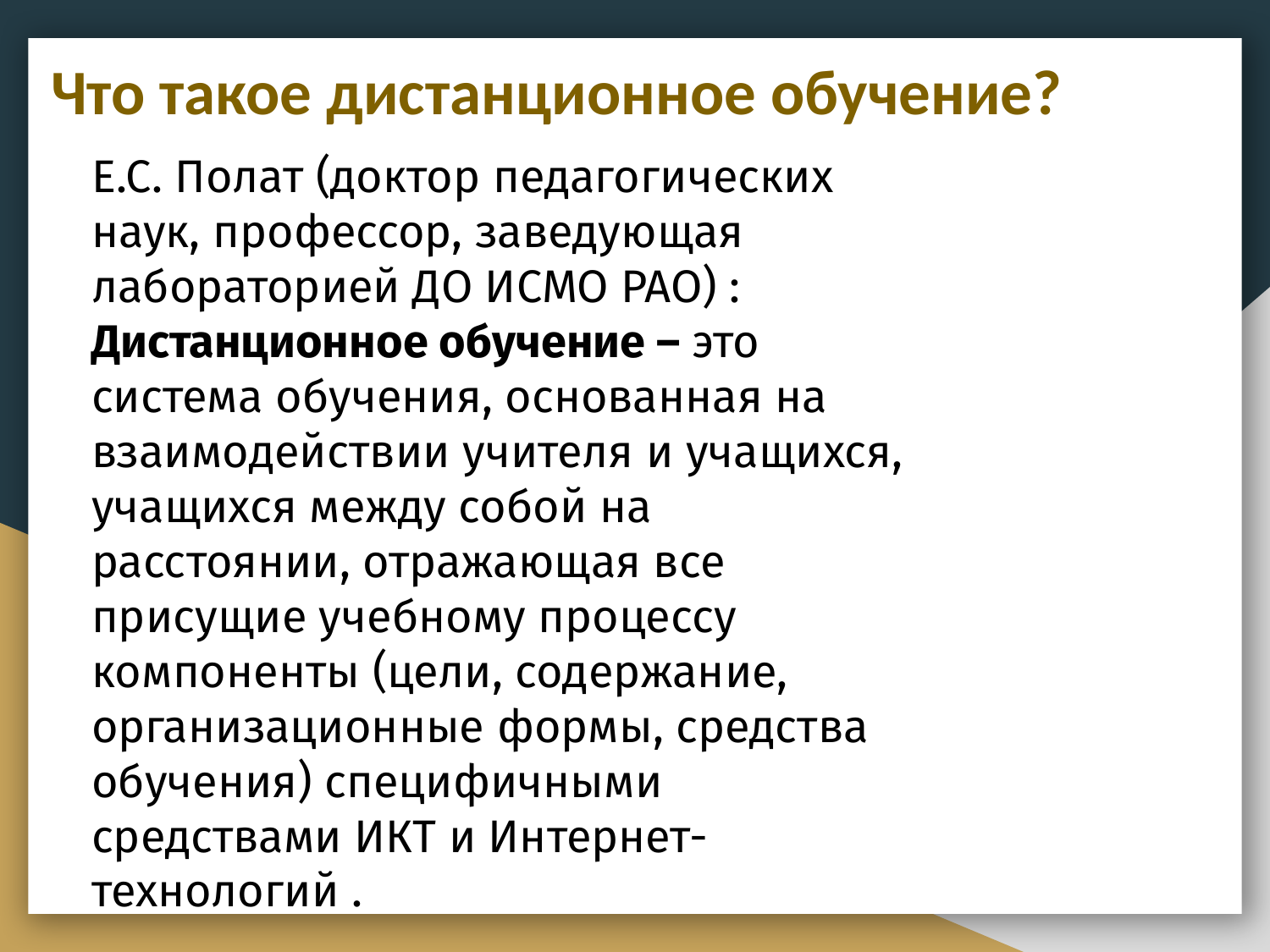

Что такое дистанционное обучение?

Е.С. Полат (доктор педагогических наук, профессор, заведующая лабораторией ДО ИСМО РАО) : Дистанционное обучение – это система обучения, основанная на взаимодействии учителя и учащихся, учащихся между собой на расстоянии, отражающая все присущие учебному процессу компоненты (цели, содержание, организационные формы, средства обучения) специфичными средствами ИКТ и Интернет-технологий .